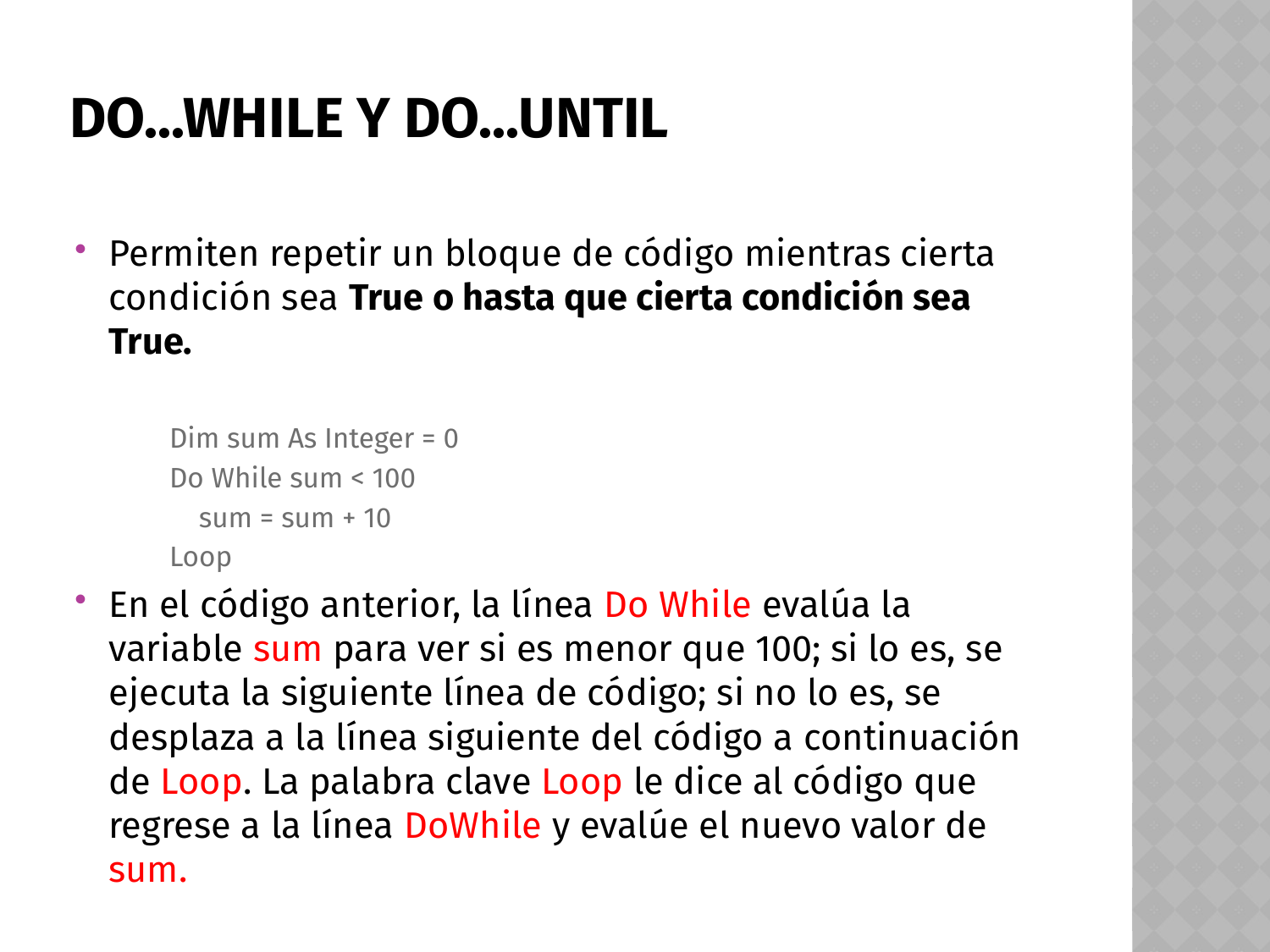

# Do...While y Do...Until
Permiten repetir un bloque de código mientras cierta condición sea True o hasta que cierta condición sea True.

Dim sum As Integer = 0
Do While sum < 100
    sum = sum + 10
Loop
En el código anterior, la línea Do While evalúa la variable sum para ver si es menor que 100; si lo es, se ejecuta la siguiente línea de código; si no lo es, se desplaza a la línea siguiente del código a continuación de Loop. La palabra clave Loop le dice al código que regrese a la línea DoWhile y evalúe el nuevo valor de sum.